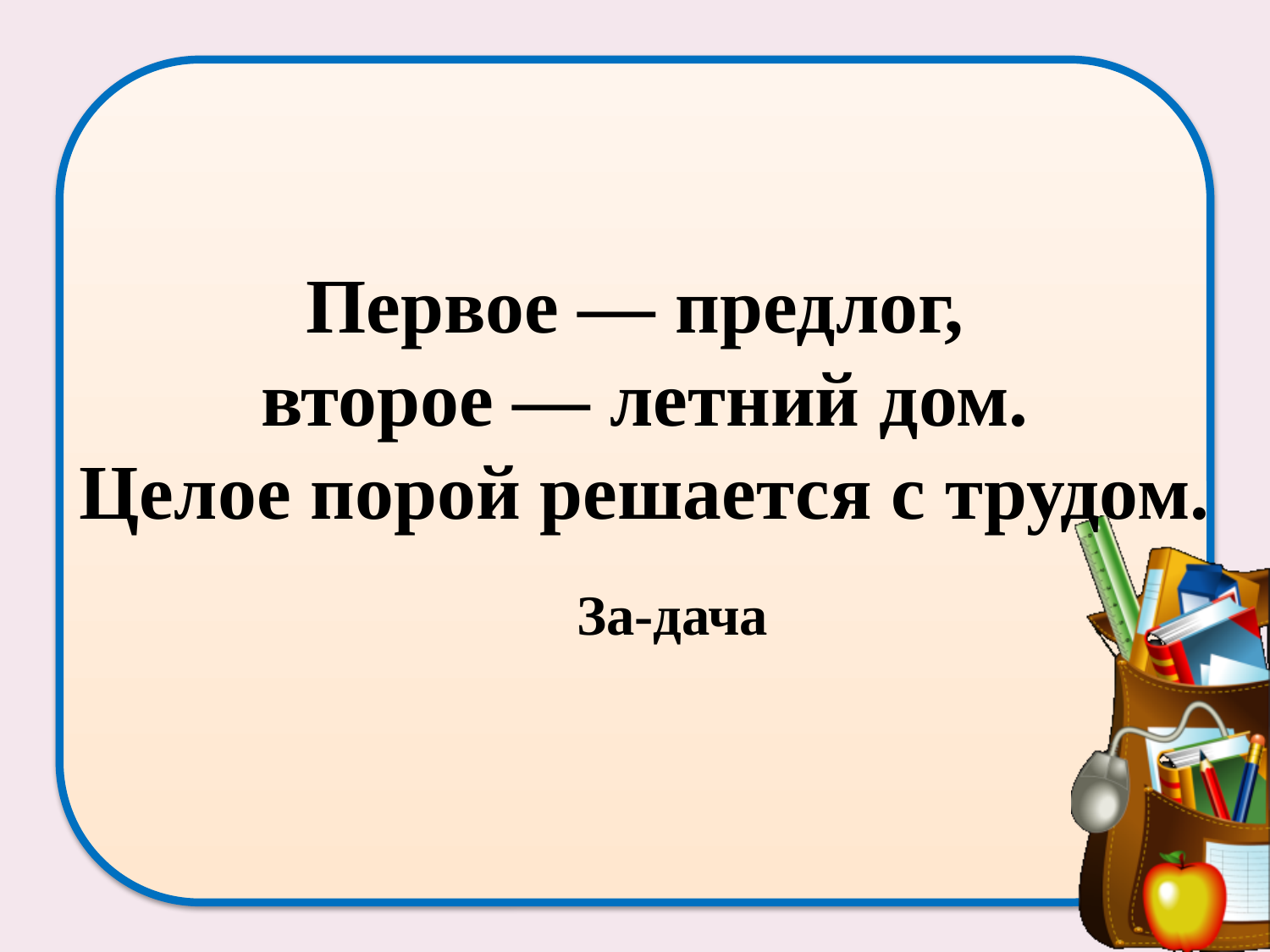

# Первое — предлог, второе — летний дом. Целое порой решается с трудом.
За-дача